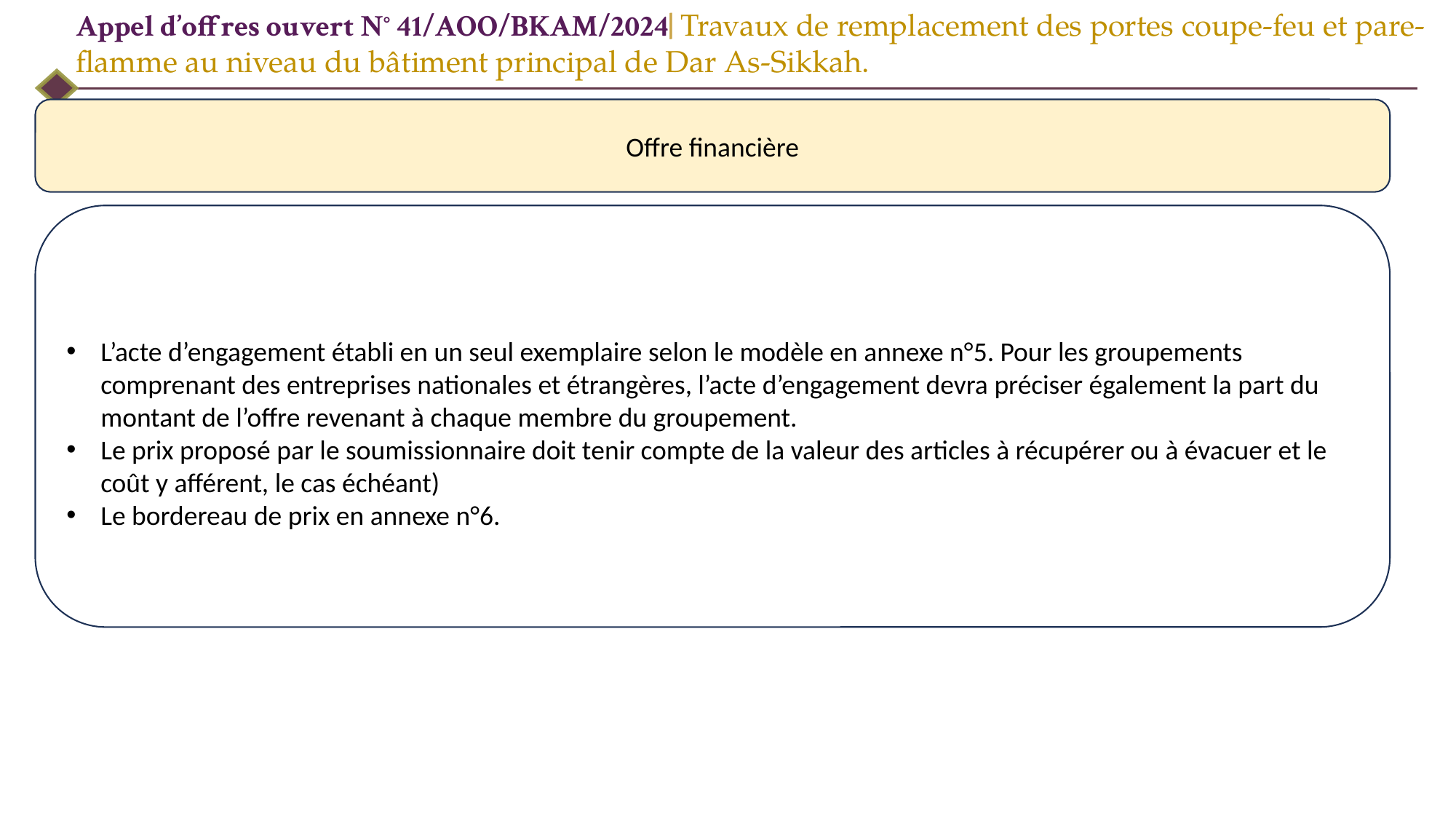

Appel d’offres ouvert N° 41/AOO/BKAM/2024| Travaux de remplacement des portes coupe-feu et pare-flamme au niveau du bâtiment principal de Dar As-Sikkah.

Offre financière

L’acte d’engagement établi en un seul exemplaire selon le modèle en annexe n°5. Pour les groupements comprenant des entreprises nationales et étrangères, l’acte d’engagement devra préciser également la part du montant de l’offre revenant à chaque membre du groupement.
Le prix proposé par le soumissionnaire doit tenir compte de la valeur des articles à récupérer ou à évacuer et le coût y afférent, le cas échéant)
Le bordereau de prix en annexe n°6.
de mise en conformité sécurité incendie du bâtiment principal de DAR AS-SIKKAH